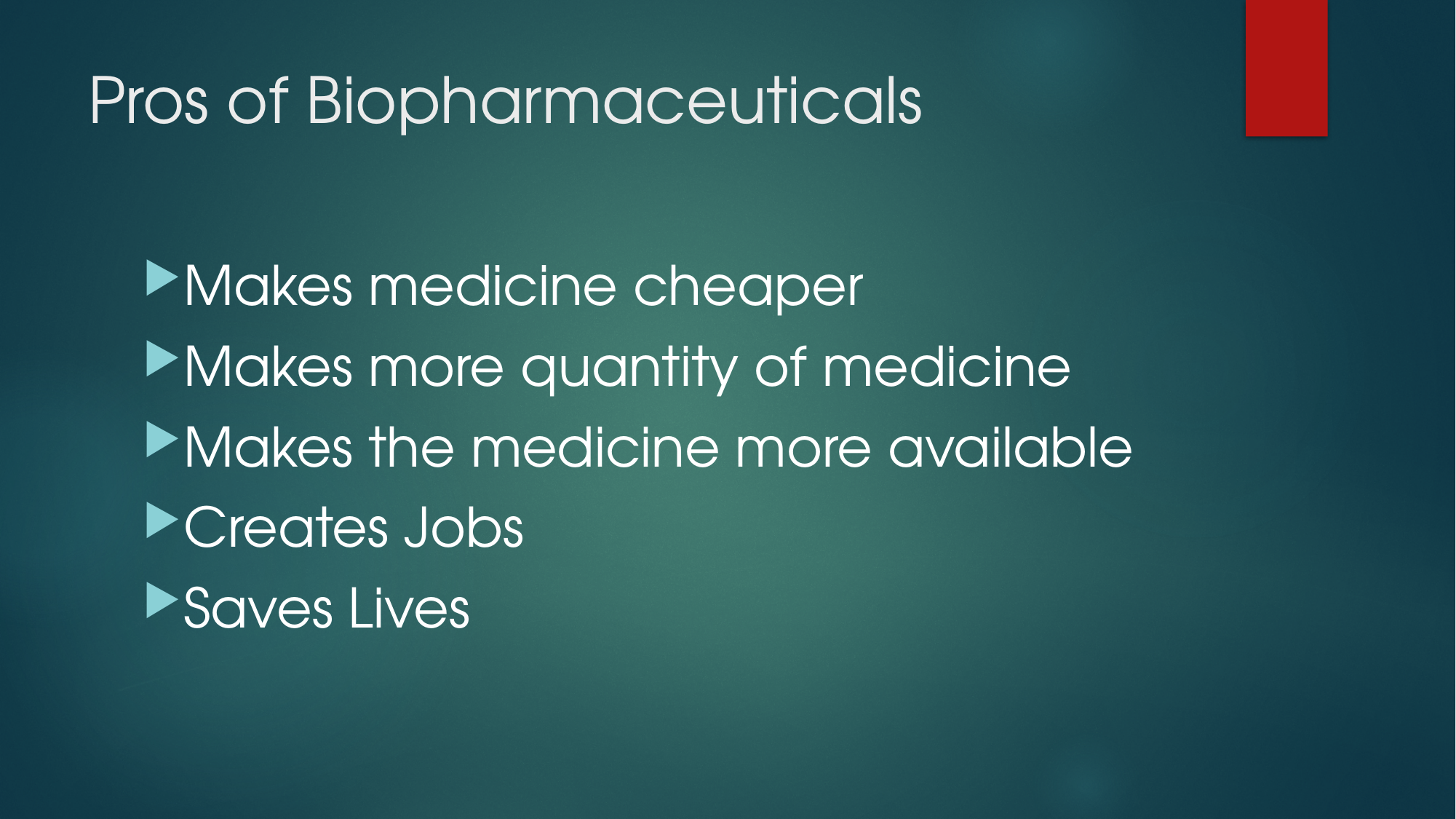

# Pros of Biopharmaceuticals
Makes medicine cheaper
Makes more quantity of medicine
Makes the medicine more available
Creates Jobs
Saves Lives